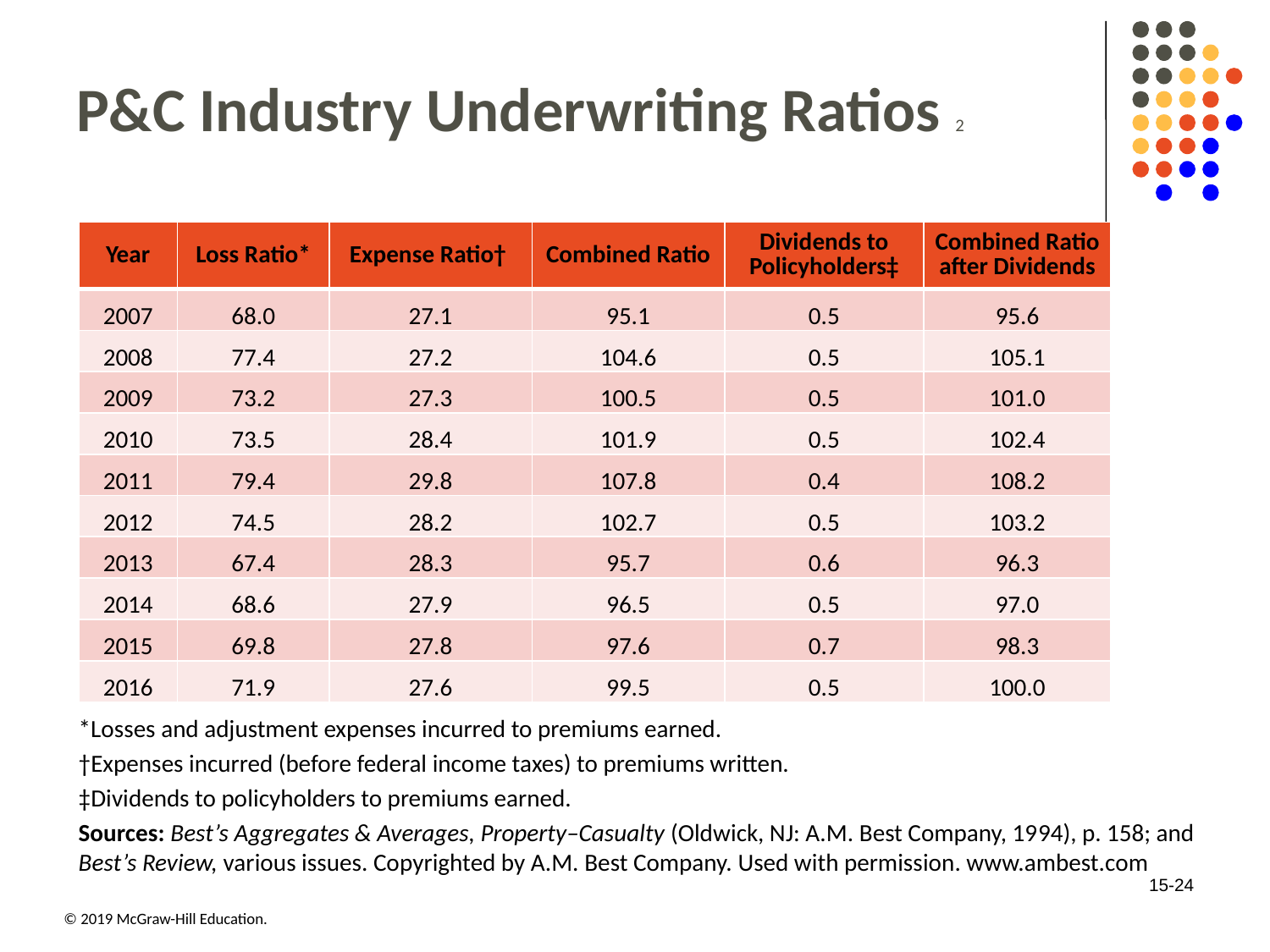

# P&C Industry Underwriting Ratios 2
| Year | Loss Ratio\* | Expense Ratio† | Combined Ratio | Dividends to Policyholders‡ | Combined Ratio after Dividends |
| --- | --- | --- | --- | --- | --- |
| 2007 | 68.0 | 27.1 | 95.1 | 0.5 | 95.6 |
| 2008 | 77.4 | 27.2 | 104.6 | 0.5 | 105.1 |
| 2009 | 73.2 | 27.3 | 100.5 | 0.5 | 101.0 |
| 2010 | 73.5 | 28.4 | 101.9 | 0.5 | 102.4 |
| 2011 | 79.4 | 29.8 | 107.8 | 0.4 | 108.2 |
| 2012 | 74.5 | 28.2 | 102.7 | 0.5 | 103.2 |
| 2013 | 67.4 | 28.3 | 95.7 | 0.6 | 96.3 |
| 2014 | 68.6 | 27.9 | 96.5 | 0.5 | 97.0 |
| 2015 | 69.8 | 27.8 | 97.6 | 0.7 | 98.3 |
| 2016 | 71.9 | 27.6 | 99.5 | 0.5 | 100.0 |
*Losses and adjustment expenses incurred to premiums earned.
†Expenses incurred (before federal income taxes) to premiums written.
‡Dividends to policyholders to premiums earned.
Sources: Best’s Aggregates & Averages, Property–Casualty (Oldwick, NJ: A.M. Best Company, 19 94), p. 158; and Best’s Review, various issues. Copyrighted by A.M. Best Company. Used with permission. www.ambest.com
15-24